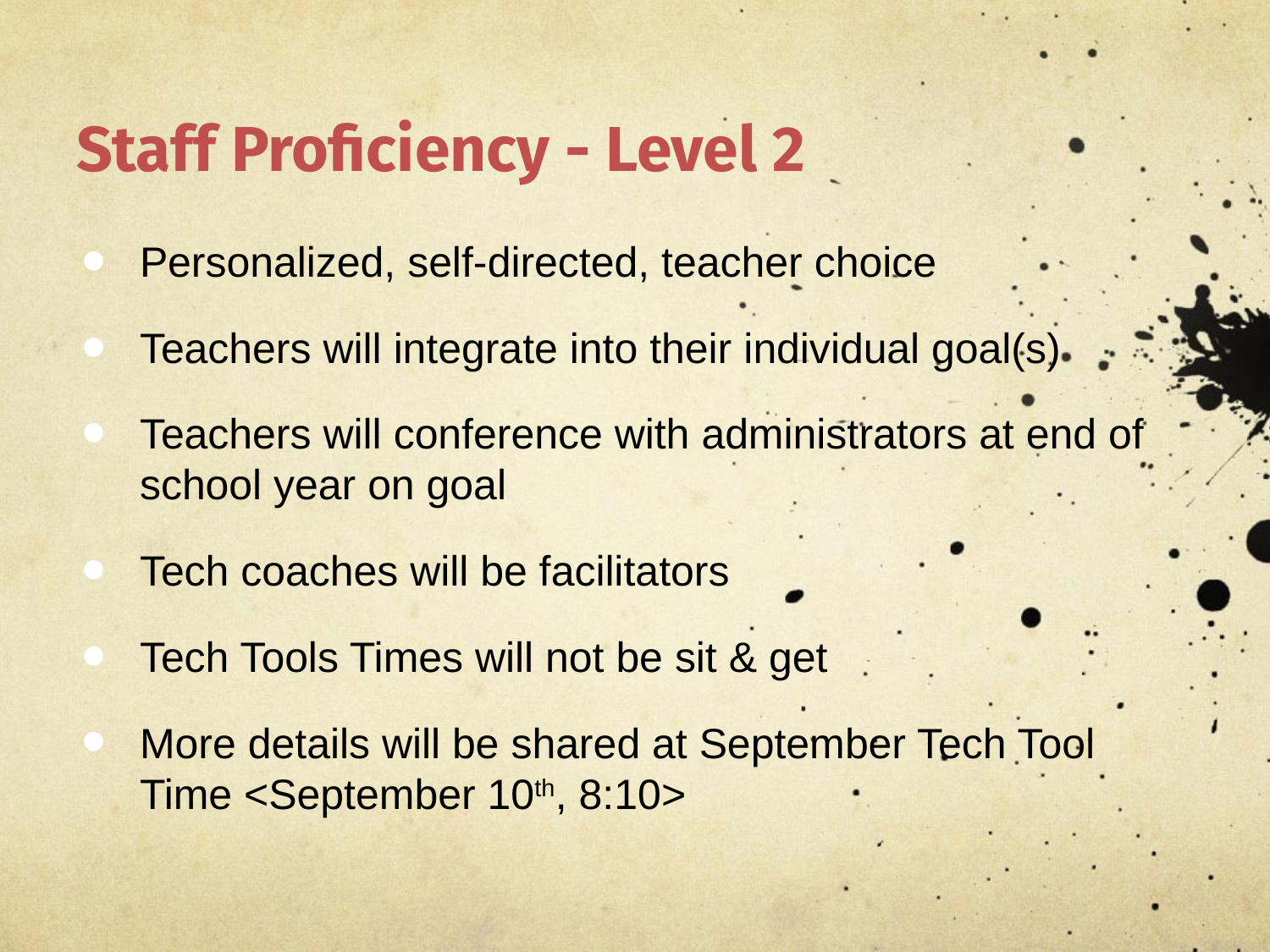

# Staff Proficiency - Level 2
Personalized, self-directed, teacher choice
Teachers will integrate into their individual goal(s)
Teachers will conference with administrators at end of school year on goal
Tech coaches will be facilitators
Tech Tools Times will not be sit & get
More details will be shared at September Tech Tool Time <September 10th, 8:10>